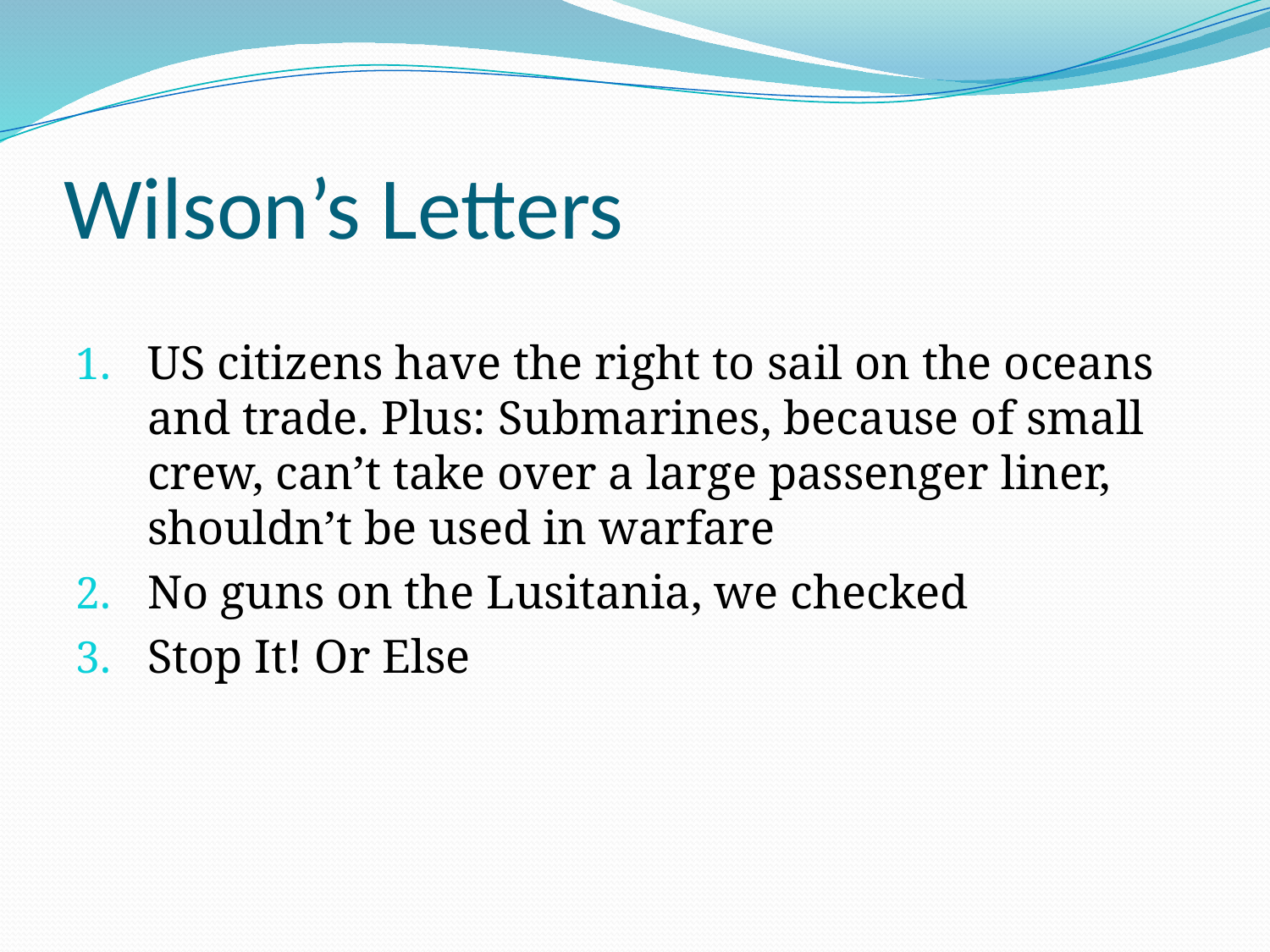

# Wilson’s Letters
US citizens have the right to sail on the oceans and trade. Plus: Submarines, because of small crew, can’t take over a large passenger liner, shouldn’t be used in warfare
No guns on the Lusitania, we checked
Stop It! Or Else